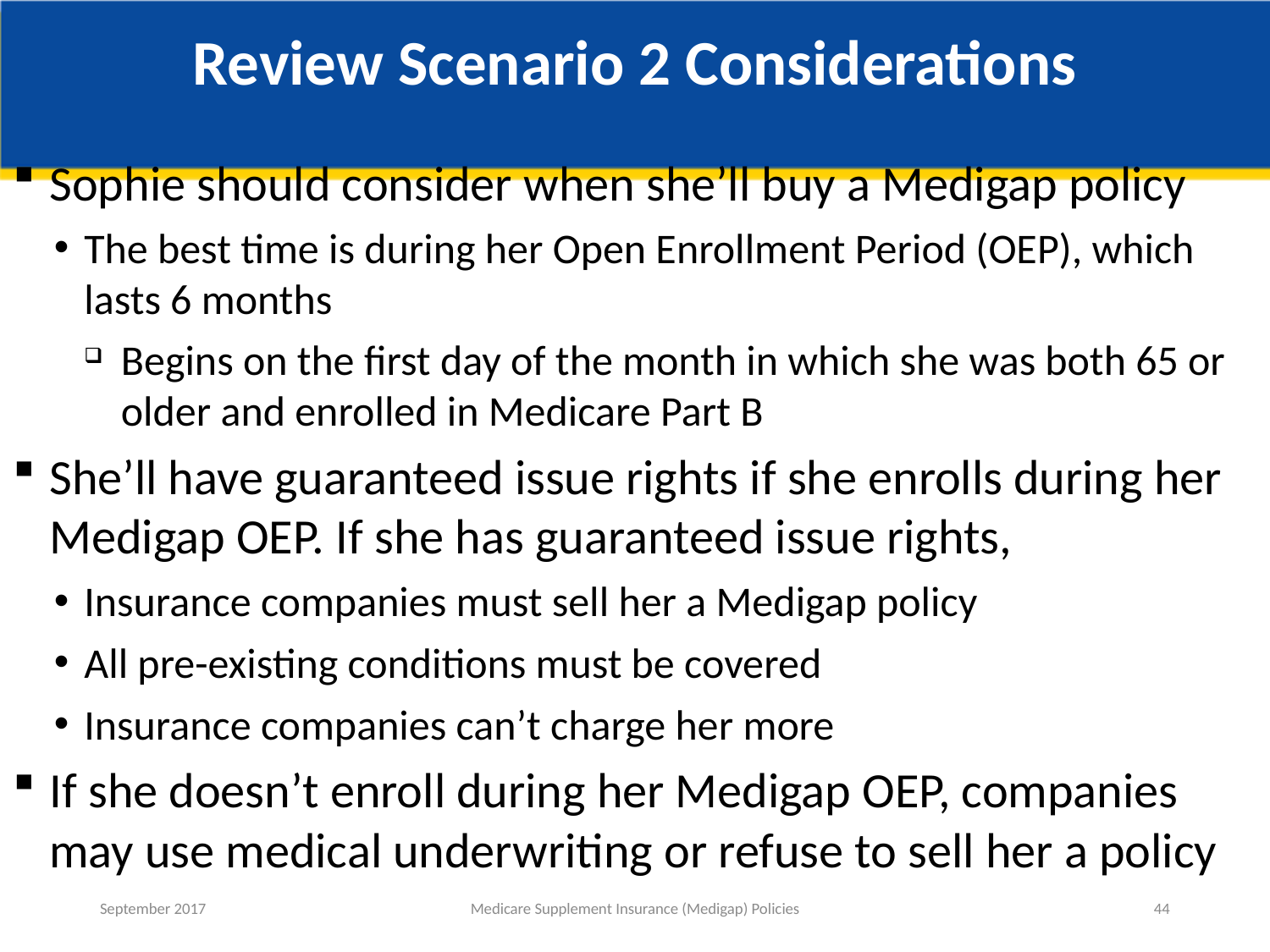

# Review Scenario 2 Considerations
Sophie should consider when she’ll buy a Medigap policy
The best time is during her Open Enrollment Period (OEP), which lasts 6 months
Begins on the first day of the month in which she was both 65 or older and enrolled in Medicare Part B
She’ll have guaranteed issue rights if she enrolls during her Medigap OEP. If she has guaranteed issue rights,
Insurance companies must sell her a Medigap policy
All pre-existing conditions must be covered
Insurance companies can’t charge her more
If she doesn’t enroll during her Medigap OEP, companies may use medical underwriting or refuse to sell her a policy

September 2017
Medicare Supplement Insurance (Medigap) Policies
44